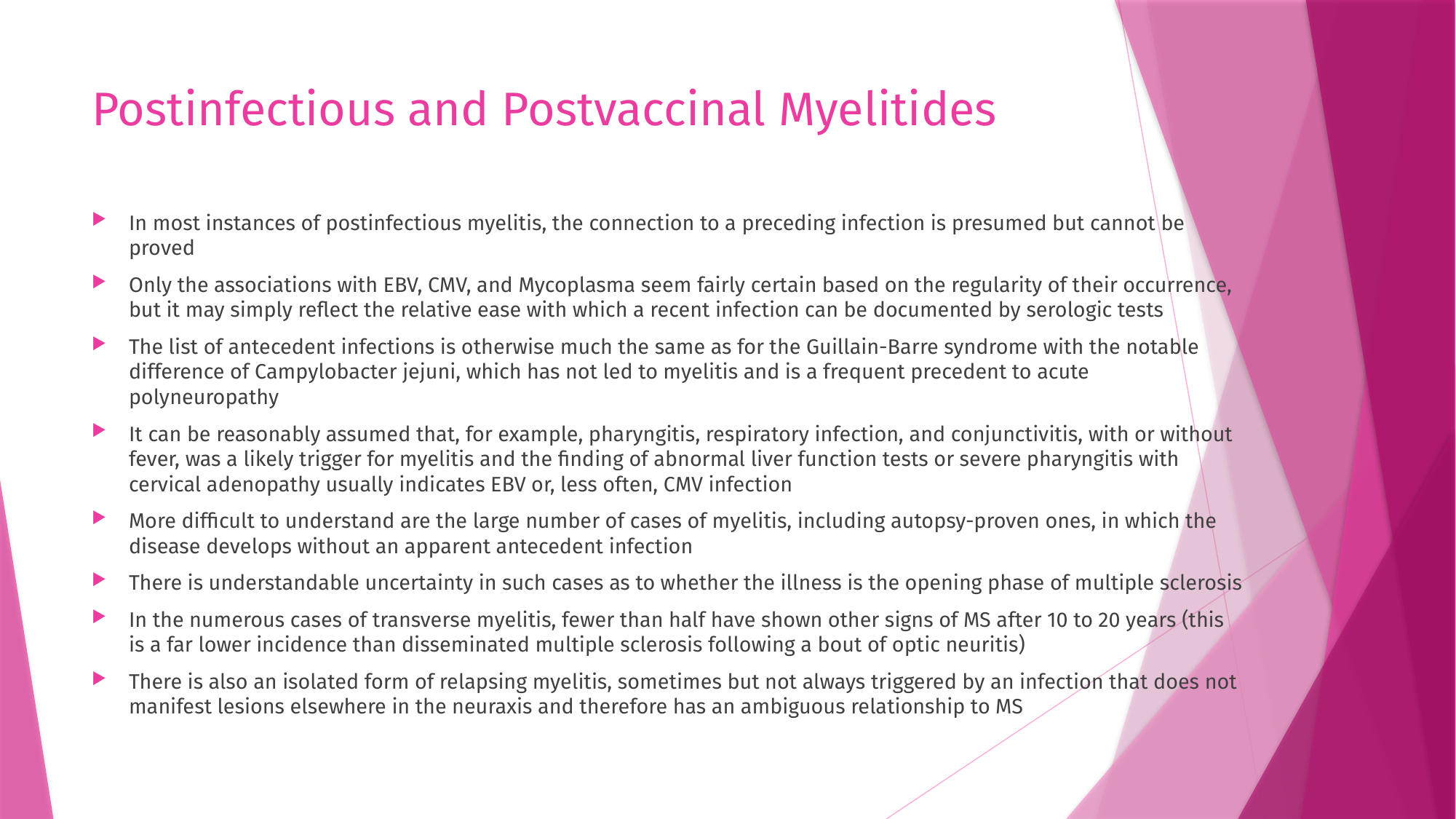

# Postinfectious and Postvaccinal Myelitides
In most instances of postinfectious myelitis, the connection to a preceding infection is presumed but cannot be proved
Only the associations with EBV, CMV, and Mycoplasma seem fairly certain based on the regularity of their occurrence, but it may simply reflect the relative ease with which a recent infection can be documented by serologic tests
The list of antecedent infections is otherwise much the same as for the Guillain-Barre syndrome with the notable difference of Campylobacter jejuni, which has not led to myelitis and is a frequent precedent to acute polyneuropathy
It can be reasonably assumed that, for example, pharyngitis, respiratory infection, and conjunctivitis, with or without fever, was a likely trigger for myelitis and the finding of abnormal liver function tests or severe pharyngitis with cervical adenopathy usually indicates EBV or, less often, CMV infection
More difficult to understand are the large number of cases of myelitis, including autopsy-proven ones, in which the disease develops without an apparent antecedent infection
There is understandable uncertainty in such cases as to whether the illness is the opening phase of multiple sclerosis
In the numerous cases of transverse myelitis, fewer than half have shown other signs of MS after 10 to 20 years (this is a far lower incidence than disseminated multiple sclerosis following a bout of optic neuritis)
There is also an isolated form of relapsing myelitis, sometimes but not always triggered by an infection that does not manifest lesions elsewhere in the neuraxis and therefore has an ambiguous relationship to MS